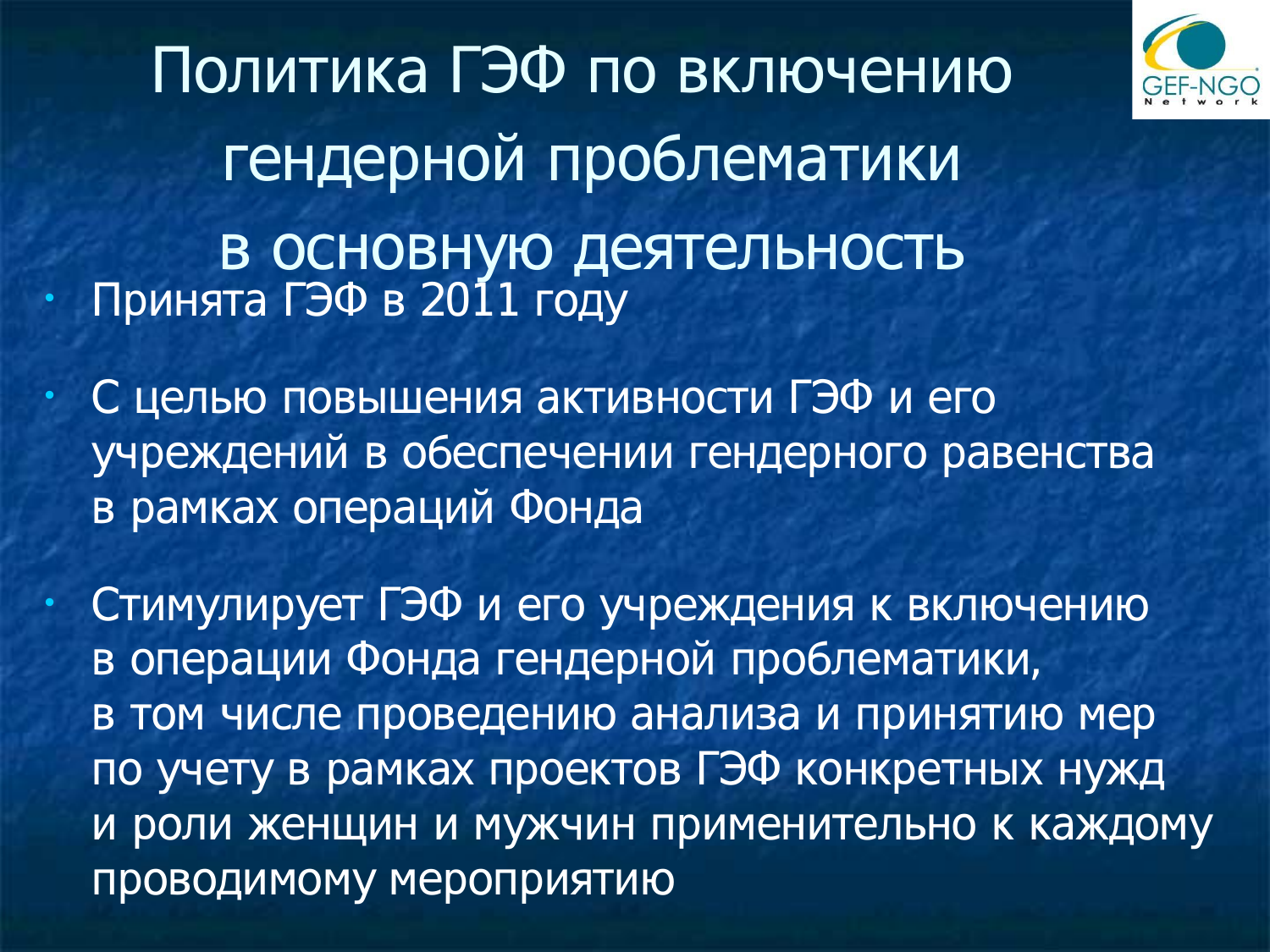

# Политика ГЭФ по включению гендерной проблематики в основную деятельность
Принята ГЭФ в 2011 году
С целью повышения активности ГЭФ и его учреждений в обеспечении гендерного равенства
в рамках операций Фонда
Стимулирует ГЭФ и его учреждения к включению
в операции Фонда гендерной проблематики,
в том числе проведению анализа и принятию мер
по учету в рамках проектов ГЭФ конкретных нужд
и роли женщин и мужчин применительно к каждому проводимому мероприятию